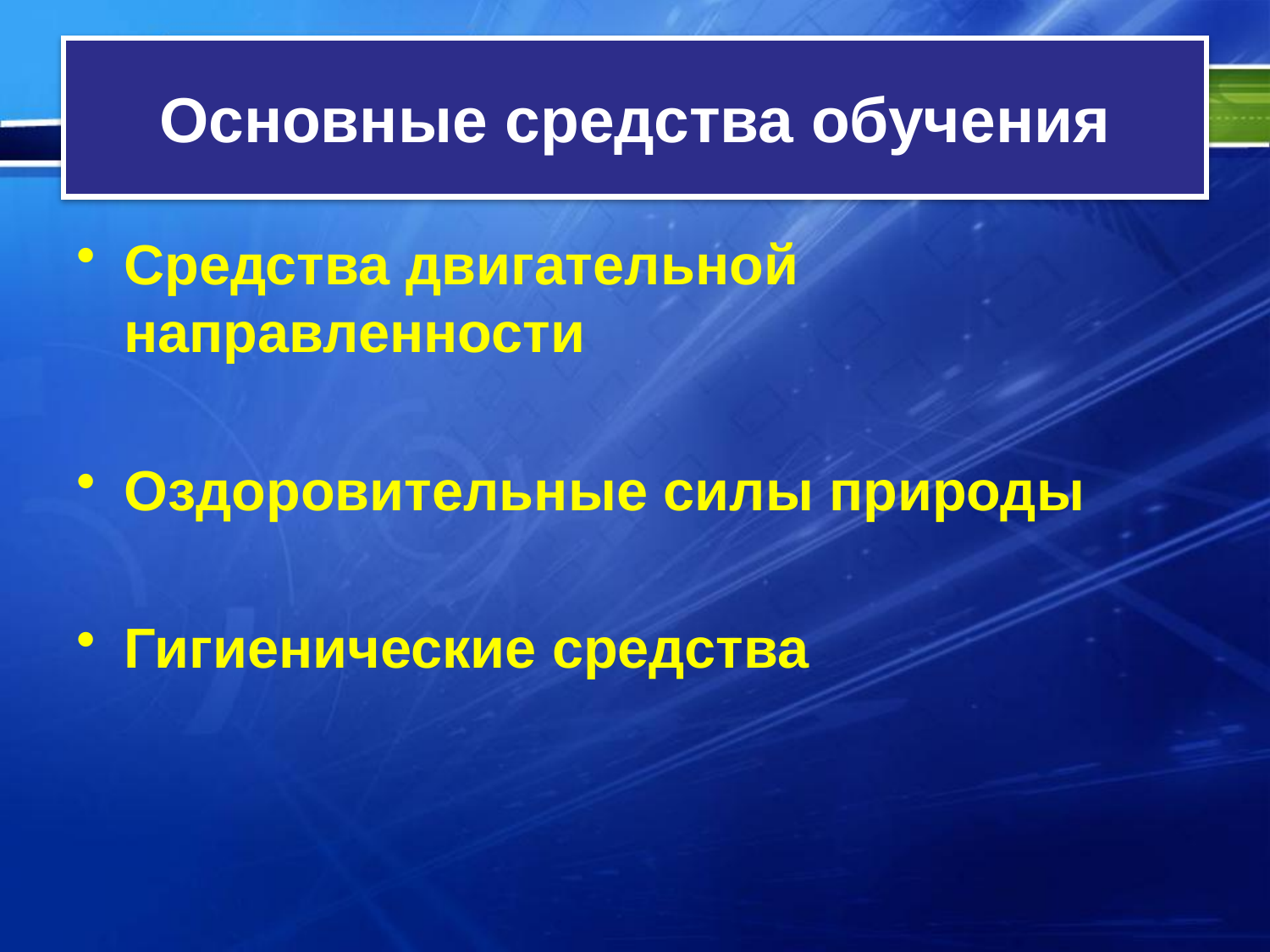

# Основные средства обучения
Средства двигательной направленности

Оздоровительные силы природы

Гигиенические средства